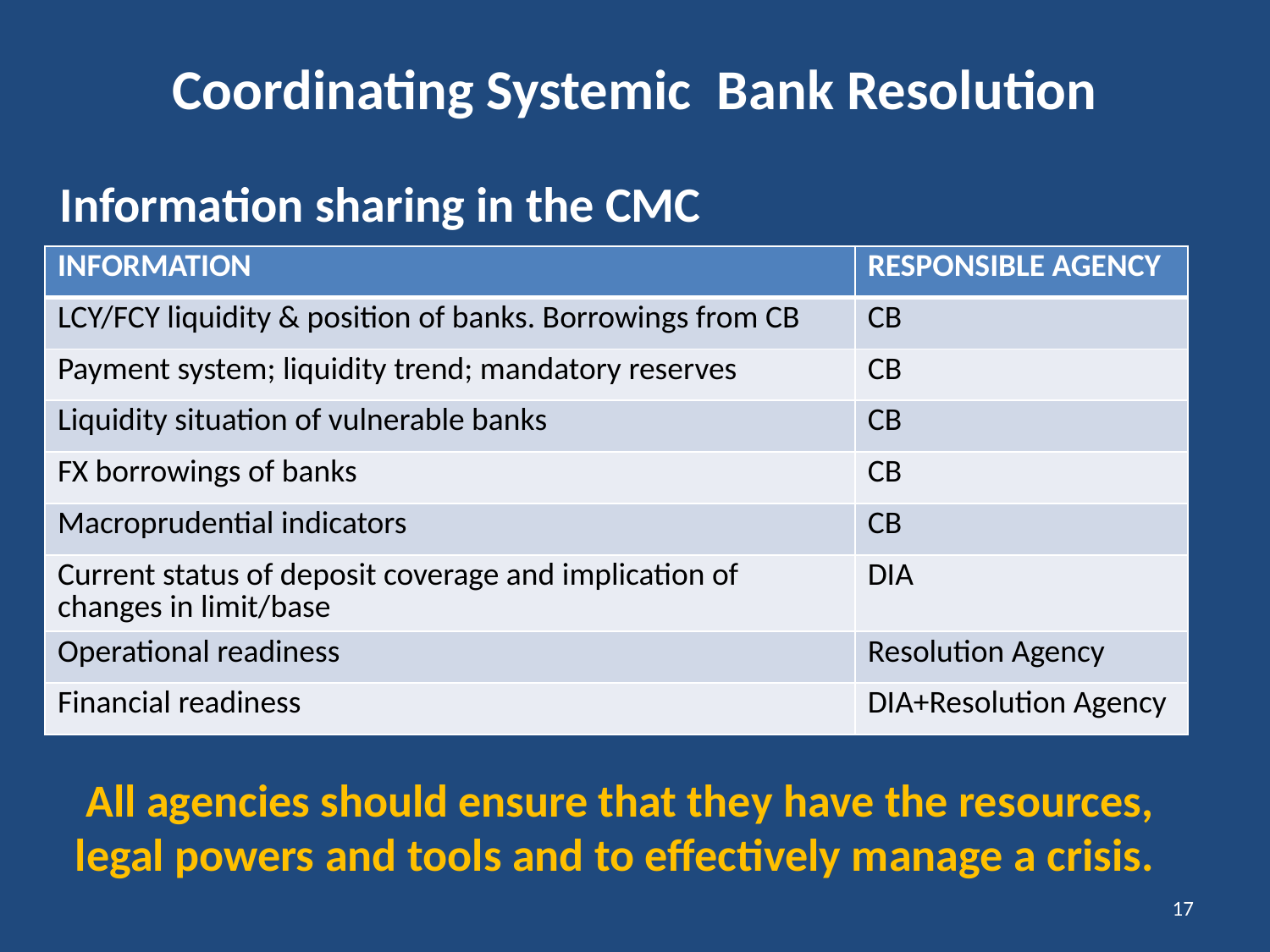

# Coordinating Systemic  Bank Resolution
  Information sharing in the CMC
| INFORMATION | RESPONSIBLE AGENCY |
| --- | --- |
| LCY/FCY liquidity & position of banks. Borrowings from CB | CB |
| Payment system; liquidity trend; mandatory reserves | CB |
| Liquidity situation of vulnerable banks | CB |
| FX borrowings of banks | CB |
| Macroprudential indicators | CB |
| Current status of deposit coverage and implication of changes in limit/base | DIA |
| Operational readiness | Resolution Agency |
| Financial readiness | DIA+Resolution Agency |
All agencies should ensure that they have the resources, legal powers and tools and to effectively manage a crisis.
17